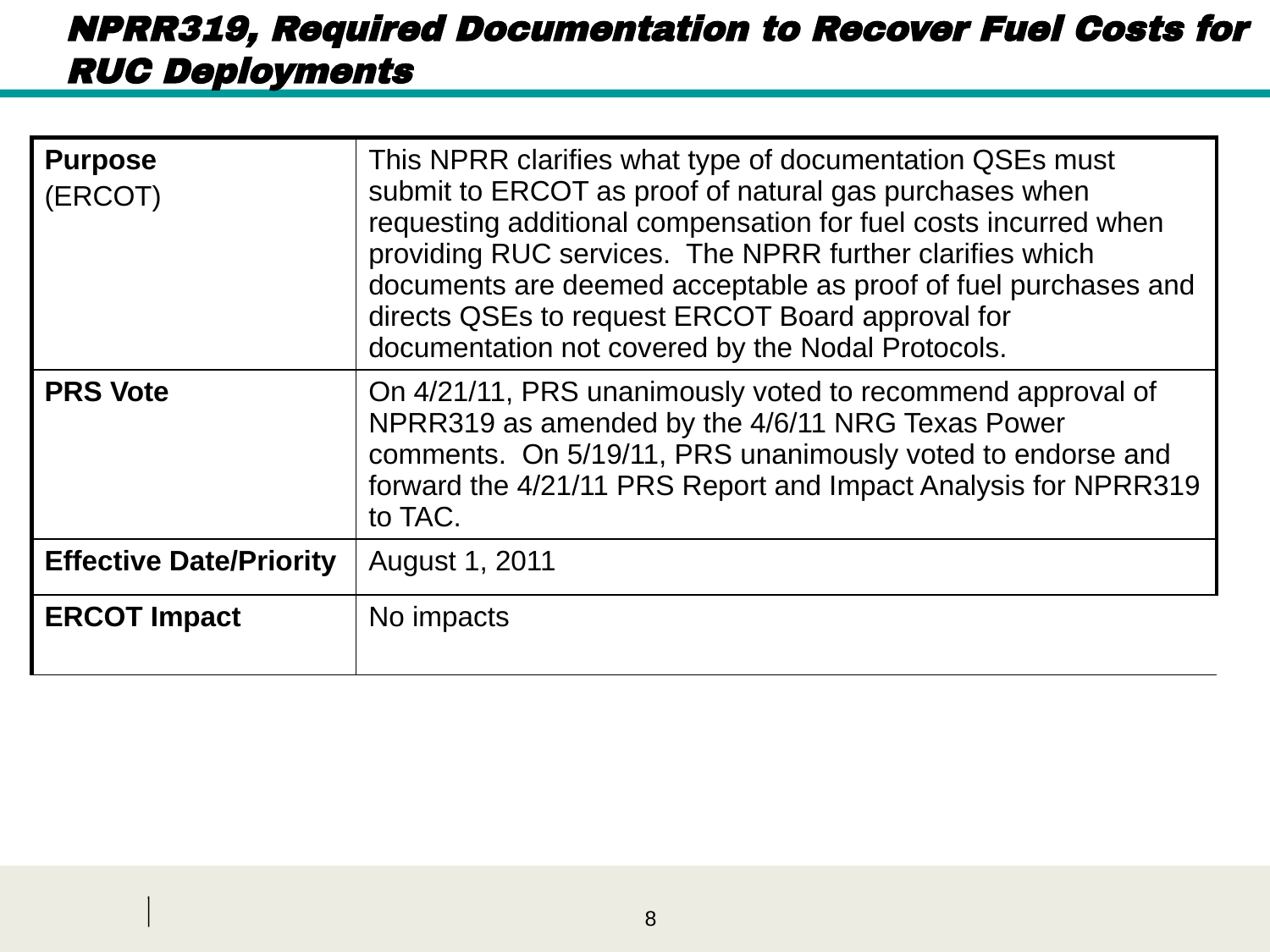

NPRR319, Required Documentation to Recover Fuel Costs for RUC Deployments
| Purpose (ERCOT) | This NPRR clarifies what type of documentation QSEs must submit to ERCOT as proof of natural gas purchases when requesting additional compensation for fuel costs incurred when providing RUC services. The NPRR further clarifies which documents are deemed acceptable as proof of fuel purchases and directs QSEs to request ERCOT Board approval for documentation not covered by the Nodal Protocols. |
| --- | --- |
| PRS Vote | On 4/21/11, PRS unanimously voted to recommend approval of NPRR319 as amended by the 4/6/11 NRG Texas Power comments. On 5/19/11, PRS unanimously voted to endorse and forward the 4/21/11 PRS Report and Impact Analysis for NPRR319 to TAC. |
| Effective Date/Priority | August 1, 2011 |
| ERCOT Impact | No impacts |